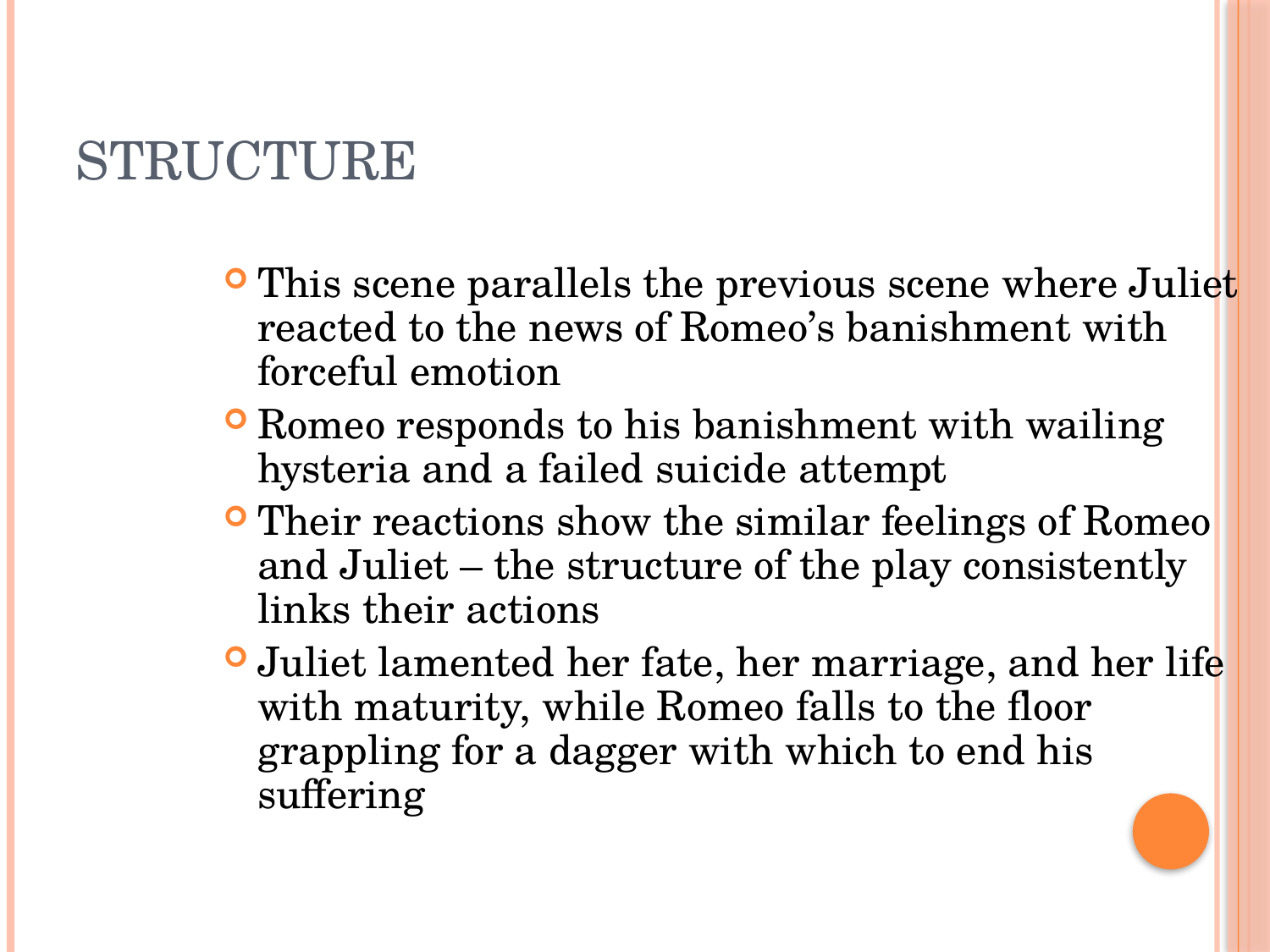

# Structure
This scene parallels the previous scene where Juliet reacted to the news of Romeo’s banishment with forceful emotion
Romeo responds to his banishment with wailing hysteria and a failed suicide attempt
Their reactions show the similar feelings of Romeo and Juliet – the structure of the play consistently links their actions
Juliet lamented her fate, her marriage, and her life with maturity, while Romeo falls to the floor grappling for a dagger with which to end his suffering